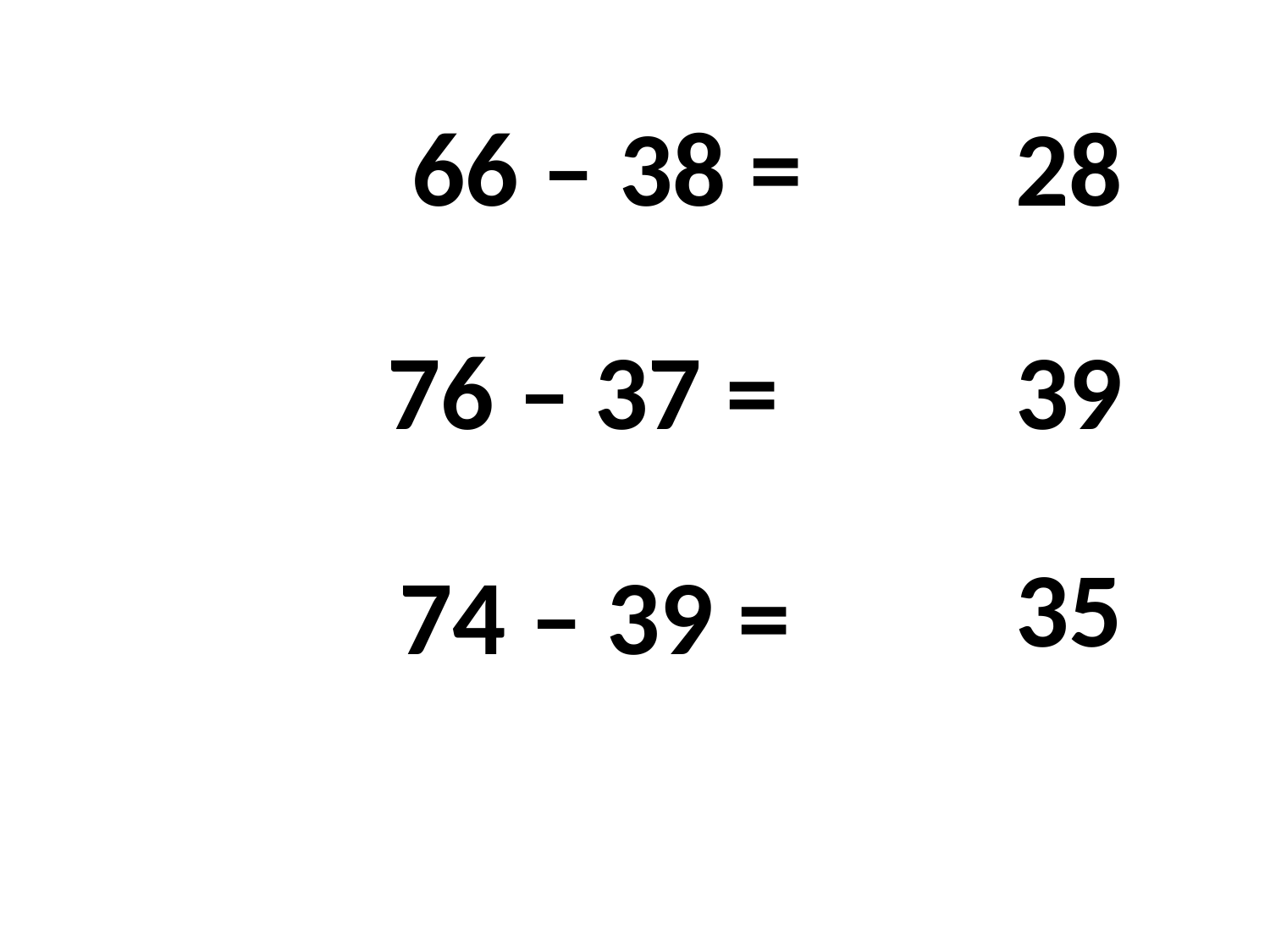

66 – 38 =
28
76 – 37 =
39
35
74 – 39 =